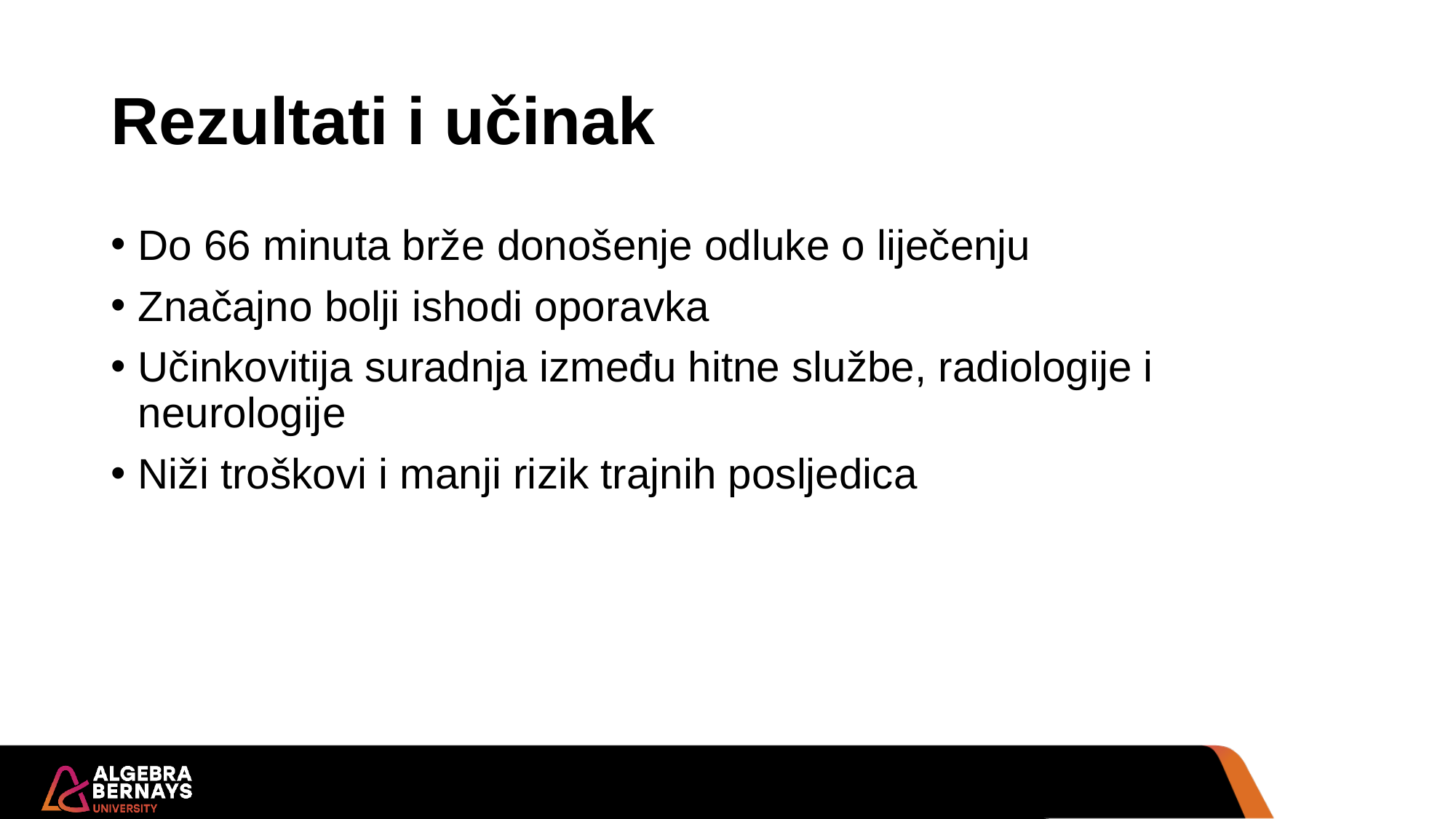

# Rezultati i učinak
Do 66 minuta brže donošenje odluke o liječenju
Značajno bolji ishodi oporavka
Učinkovitija suradnja između hitne službe, radiologije i neurologije
Niži troškovi i manji rizik trajnih posljedica